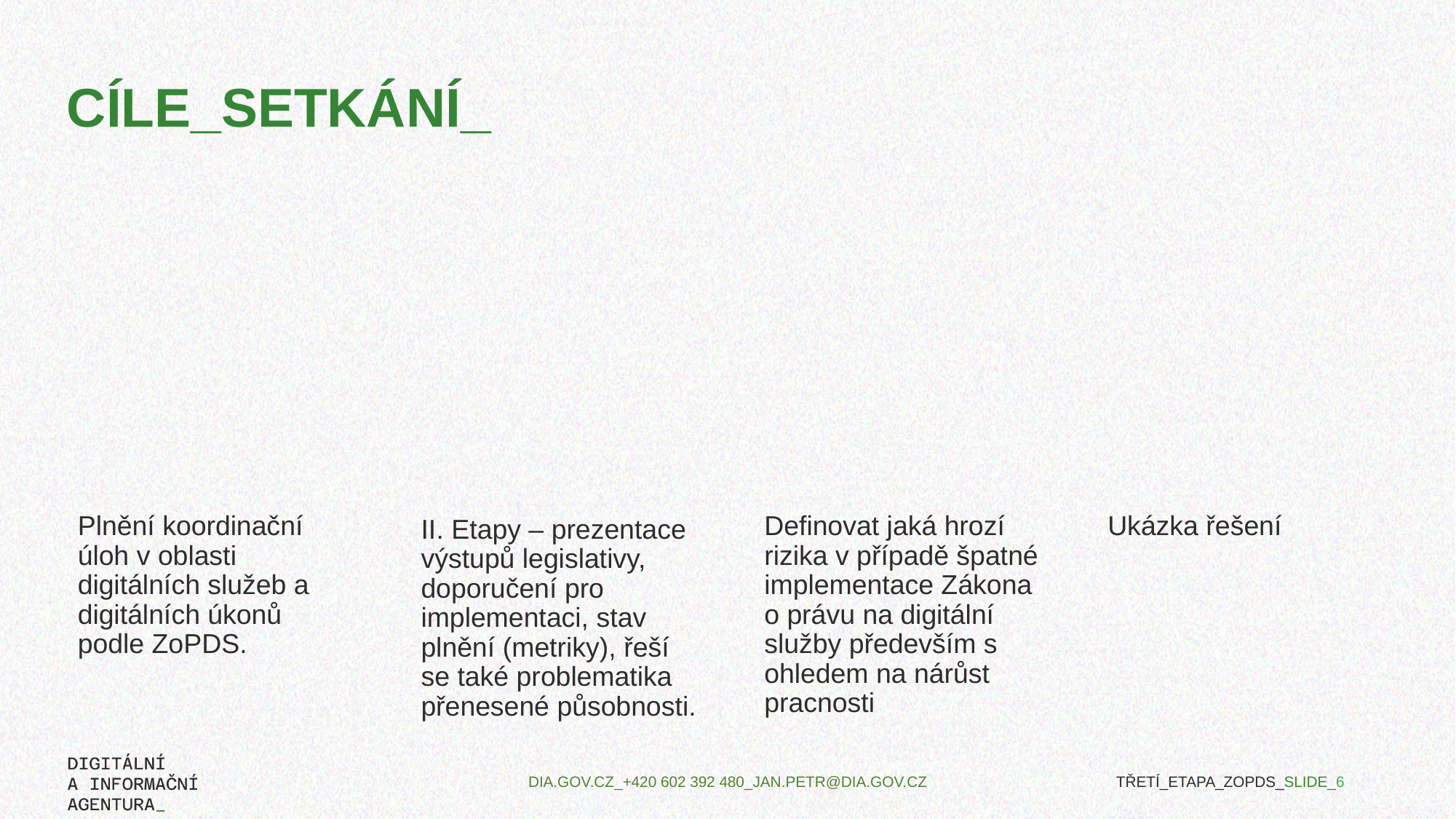

# CÍLE_SETKÁNÍ_

Plnění koordinační úloh v oblasti digitálních služeb a digitálních úkonů podle ZoPDS.

Definovat jaká hrozí rizika v případě špatné implementace Zákona o právu na digitální služby především s ohledem na nárůst pracnosti
Ukázka řešení
II. Etapy – prezentace výstupů legislativy, doporučení pro implementaci, stav plnění (metriky), řeší se také problematika přenesené působnosti.

TŘETÍ_ETAPA_ZOPDS_SLIDE_6
DIA.GOV.CZ_+420 602 392 480_JAN.PETR@DIA.GOV.CZ